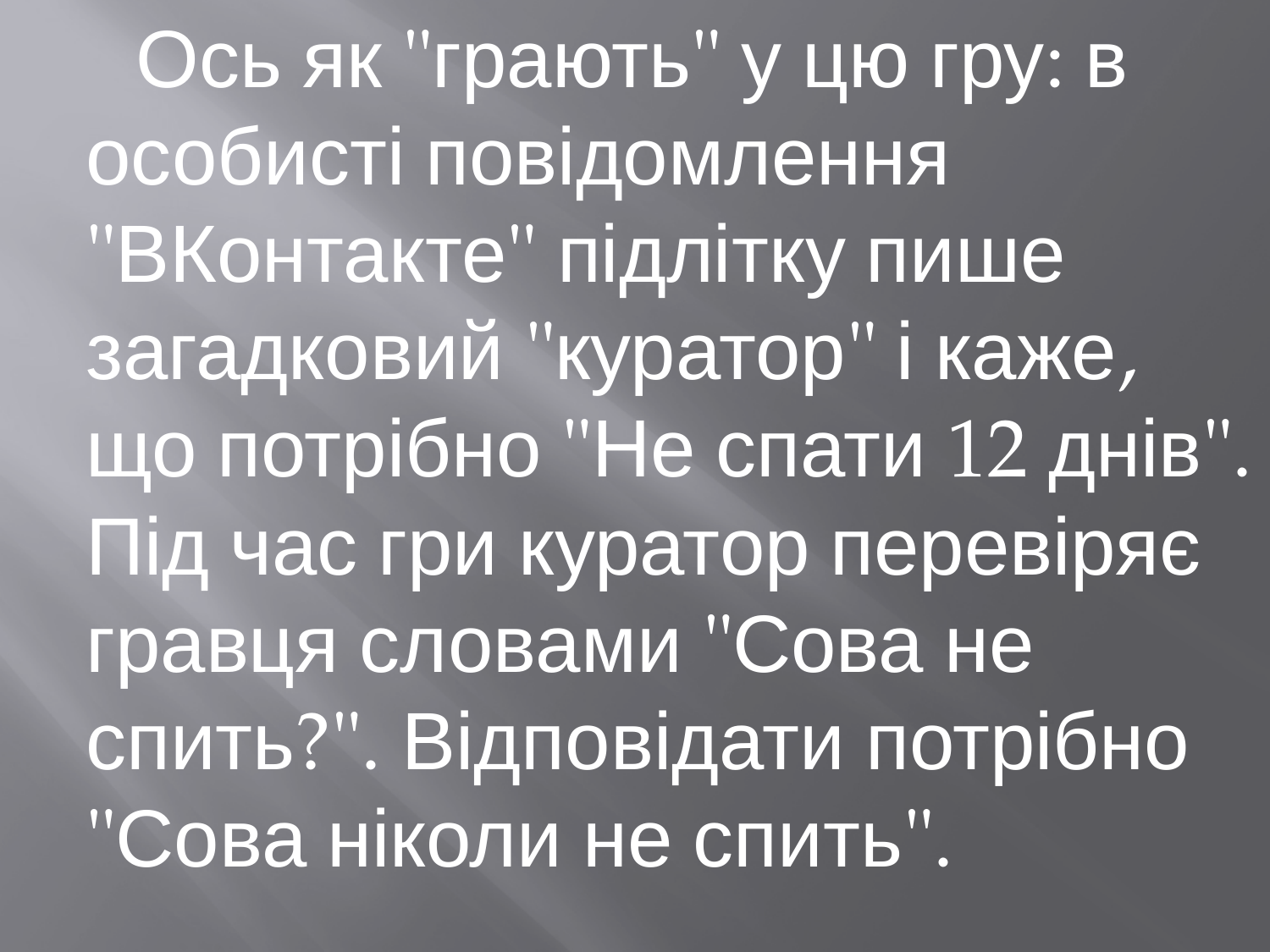

Ось як "грають" у цю гру: в особисті повідомлення "ВКонтакте" підлітку пише загадковий "куратор" і каже, що потрібно "Не спати 12 днів". Під час гри куратор перевіряє гравця словами "Сова не спить?". Відповідати потрібно "Сова ніколи не спить".